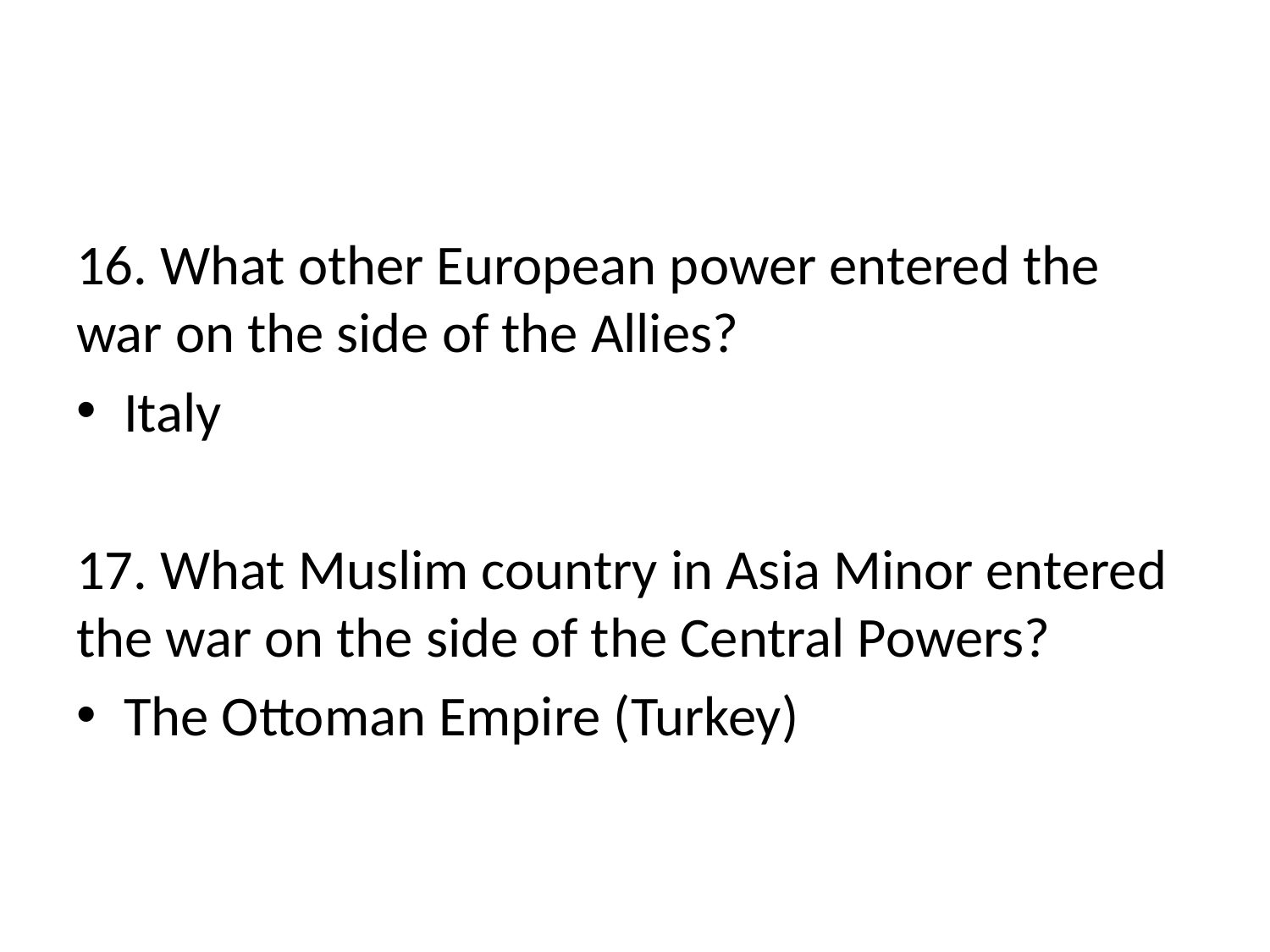

#
16. What other European power entered the war on the side of the Allies?
Italy

17. What Muslim country in Asia Minor entered the war on the side of the Central Powers?
The Ottoman Empire (Turkey)